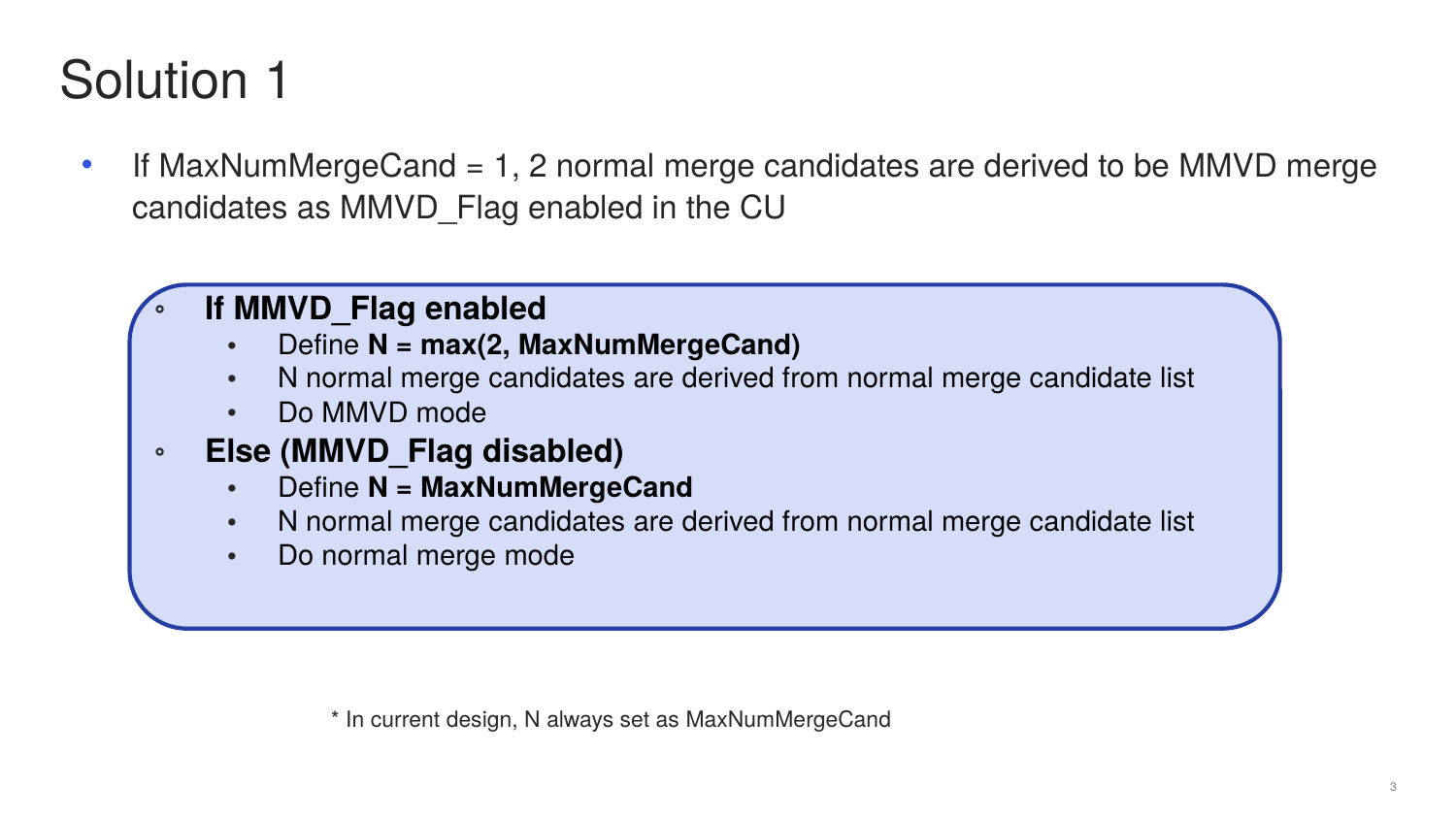

# Solution 1
If MaxNumMergeCand = 1, 2 normal merge candidates are derived to be MMVD merge candidates as MMVD_Flag enabled in the CU

If MMVD_Flag enabled
Define N = max(2, MaxNumMergeCand)
N normal merge candidates are derived from normal merge candidate list
Do MMVD mode
Else (MMVD_Flag disabled)
Define N = MaxNumMergeCand
N normal merge candidates are derived from normal merge candidate list
Do normal merge mode

                    * In current design, N always set as MaxNumMergeCand